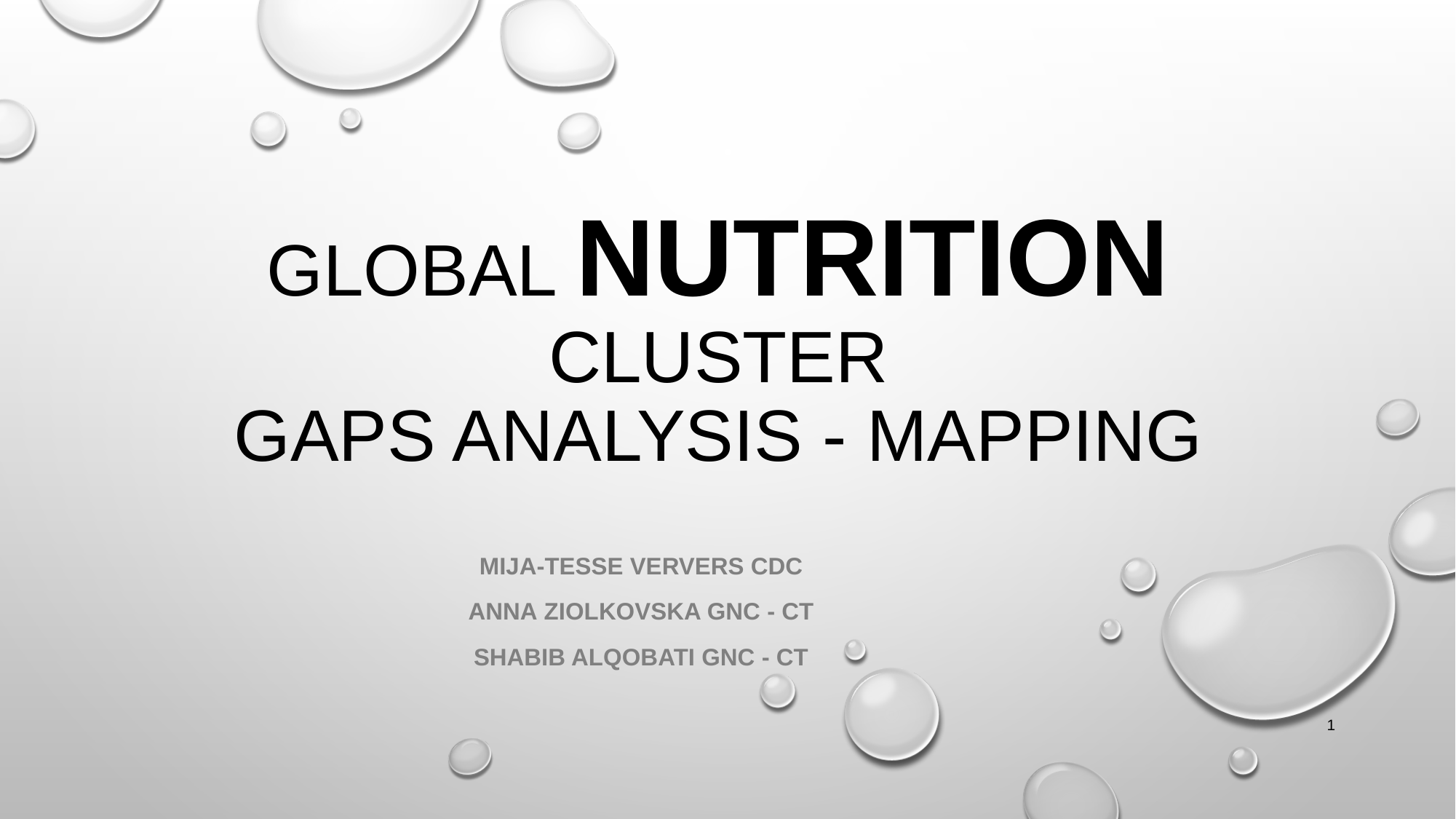

# Global Nutrition cluster Gaps analysis - mapping
Mija-tesse Ververs CDC
Anna Ziolkovska GNC - CT
Shabib alqobati GNC - CT
1